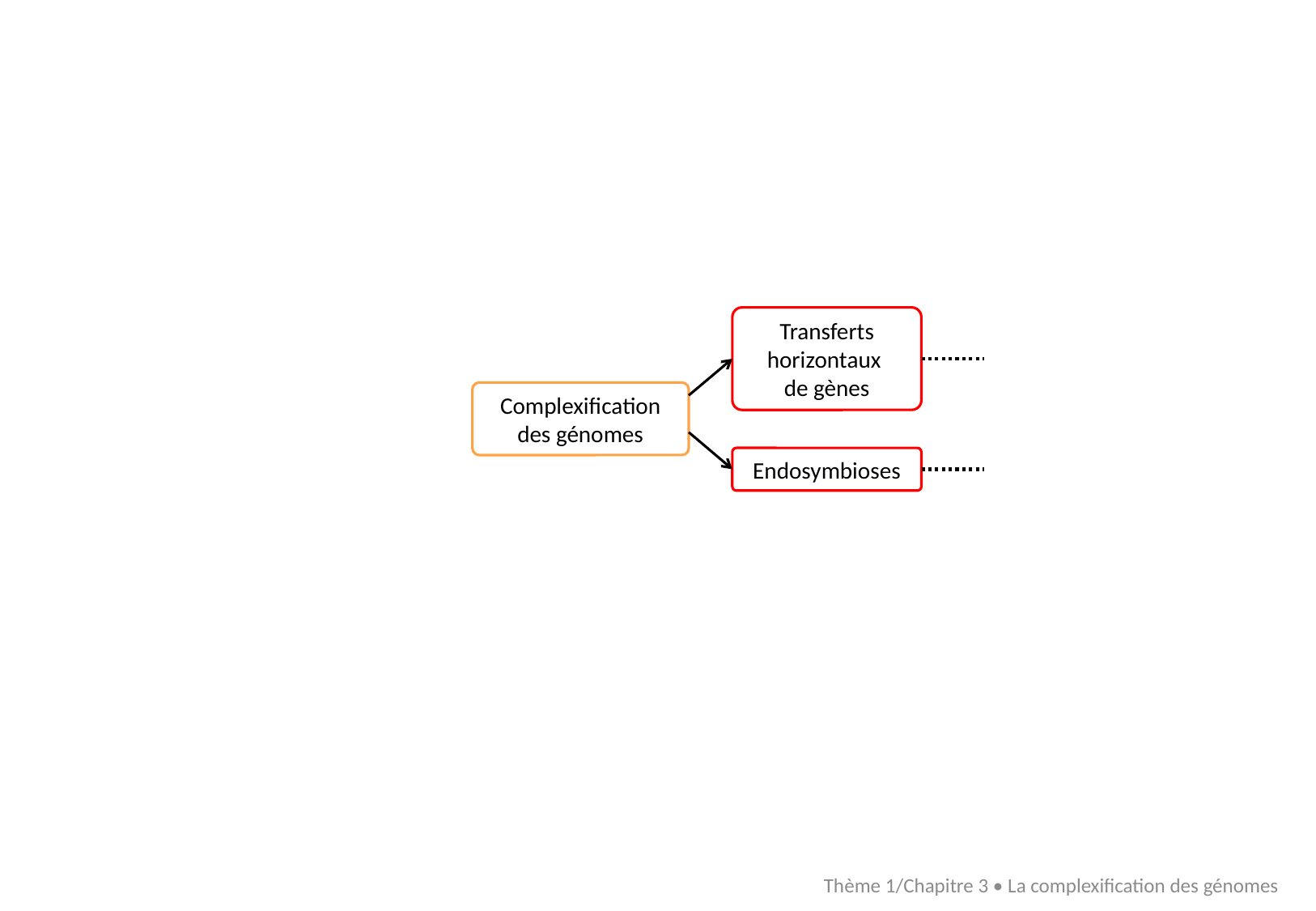

Transferts horizontaux
de gènes
Complexification des génomes
Endosymbioses
Thème 1/Chapitre 3 • La complexification des génomes